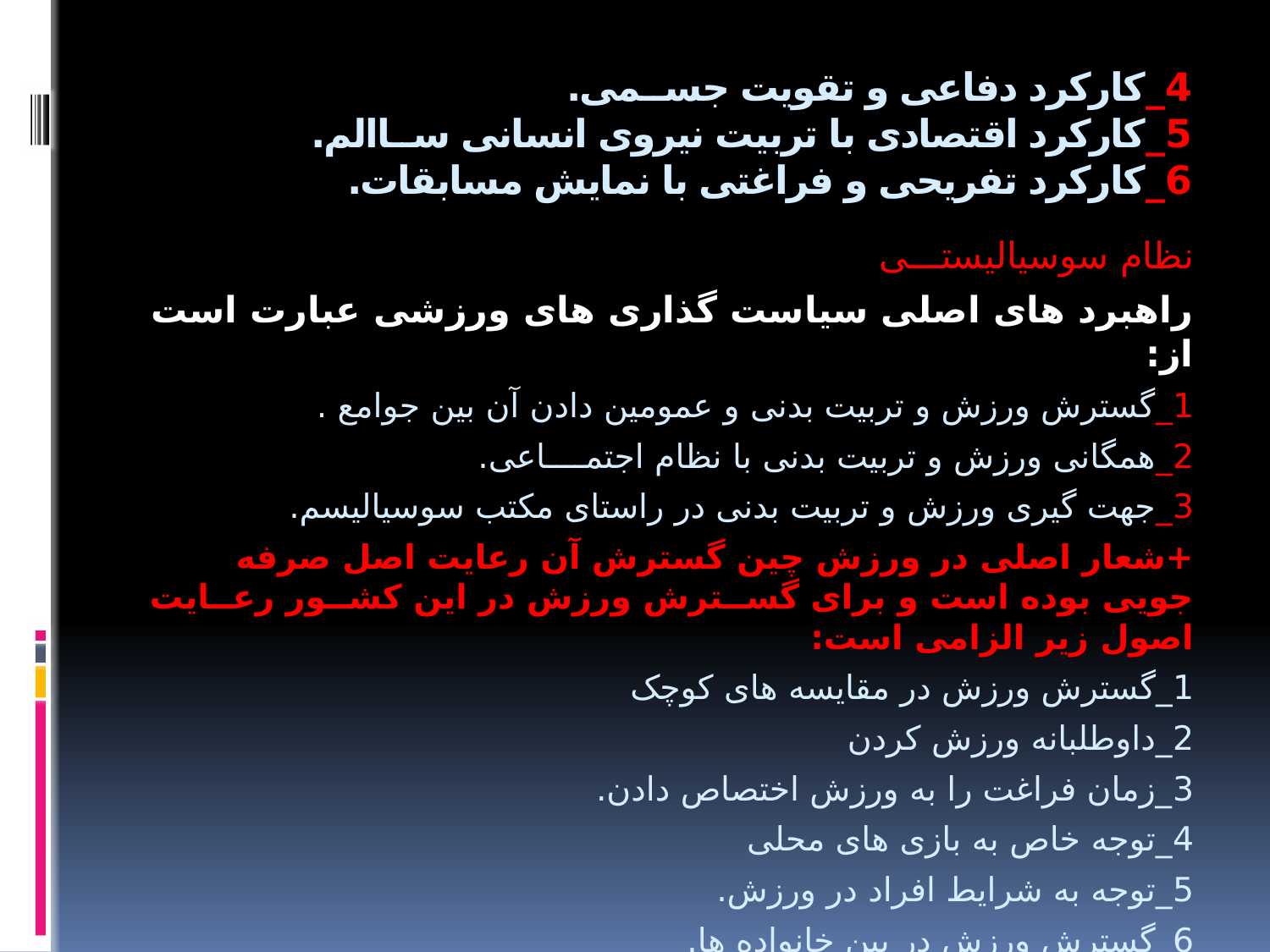

# 4_کارکرد دفاعی و تقویت جســمی. 5_کارکرد اقتصادی با تربیت نیروی انسانی ســاالم. 6_کارکرد تفریحی و فراغتی با نمایش مسابقات.
نظام سوسیالیستـــی
راهبرد های اصلی سیاست گذاری های ورزشی عبارت است از:
1_گسترش ورزش و تربیت بدنی و عمومین دادن آن بین جوامع .
2_همگانی ورزش و تربیت بدنی با نظام اجتمــــاعی.
3_جهت گیری ورزش و تربیت بدنی در راستای مکتب سوسیالیسم.
+شعار اصلی در ورزش چین گسترش آن رعایت اصل صرفه جویی بوده است و برای گســترش ورزش در این کشــور رعــایت اصول زیر الزامی است:
1_گسترش ورزش در مقایسه های کوچک
2_داوطلبانه ورزش کردن
3_زمان فراغت را به ورزش اختصاص دادن.
4_توجه خاص به بازی های محلی
5_توجه به شرایط افراد در ورزش.
6_گسترش ورزش در بین خانواده ها.